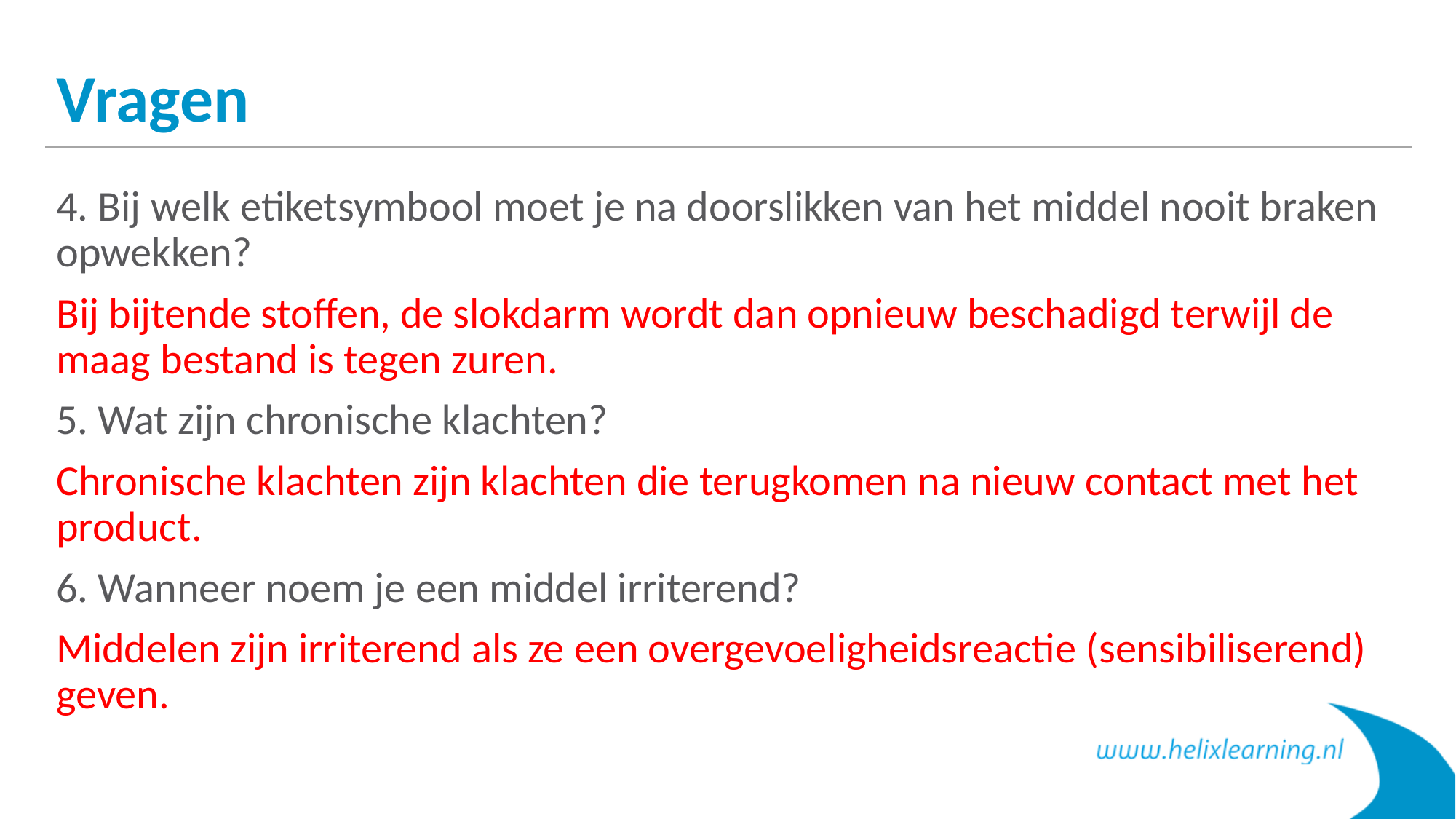

# Vragen
4. Bij welk etiketsymbool moet je na doorslikken van het middel nooit braken opwekken?
Bij bijtende stoffen, de slokdarm wordt dan opnieuw beschadigd terwijl de maag bestand is tegen zuren.
5. Wat zijn chronische klachten?
Chronische klachten zijn klachten die terugkomen na nieuw contact met het product.
6. Wanneer noem je een middel irriterend?
Middelen zijn irriterend als ze een overgevoeligheidsreactie (sensibiliserend) geven.